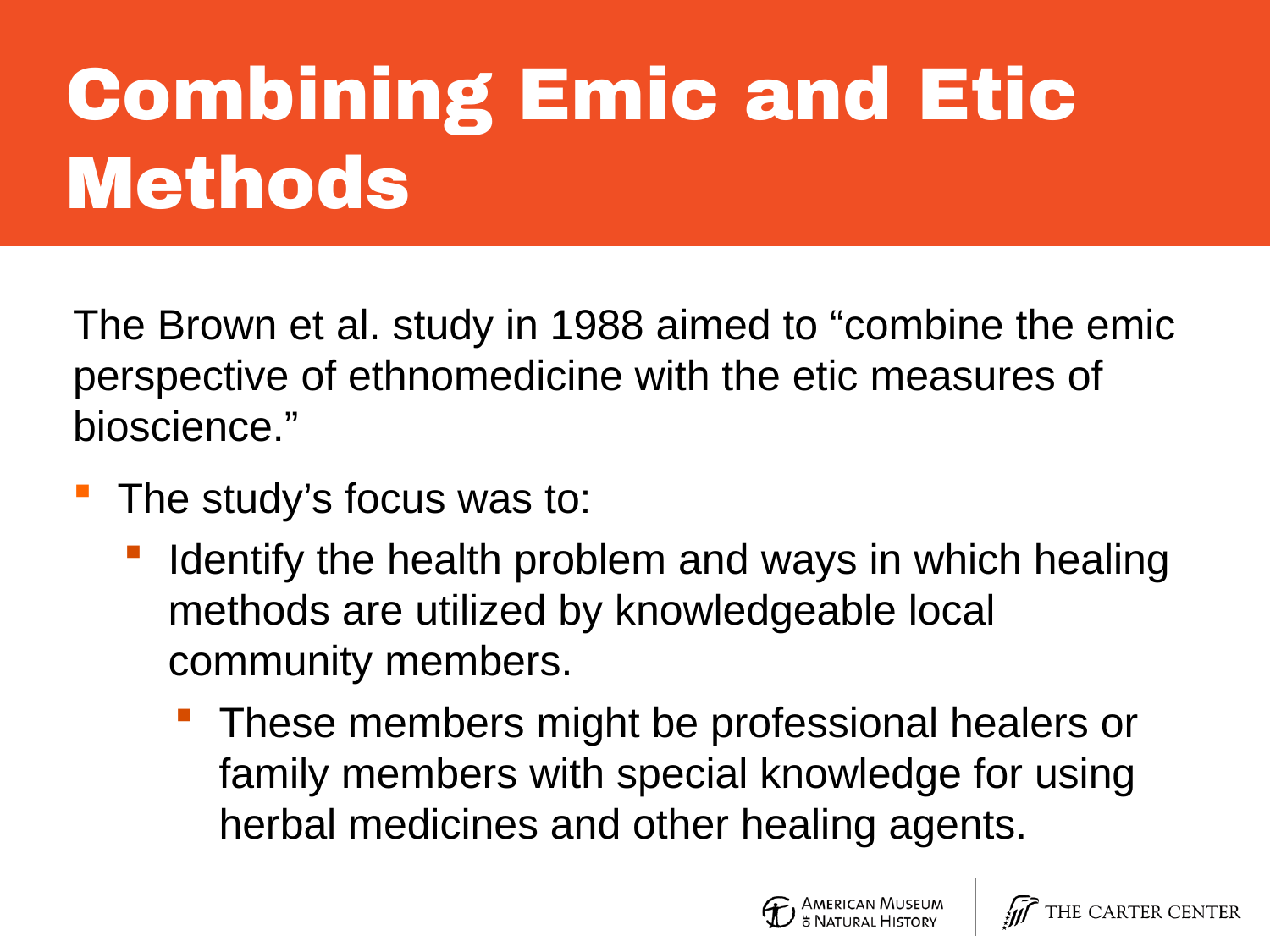

# Combining Emic and Etic Methods
The Brown et al. study in 1988 aimed to “combine the emic perspective of ethnomedicine with the etic measures of bioscience.”
The study’s focus was to:
Identify the health problem and ways in which healing methods are utilized by knowledgeable local community members.
These members might be professional healers or family members with special knowledge for using herbal medicines and other healing agents.